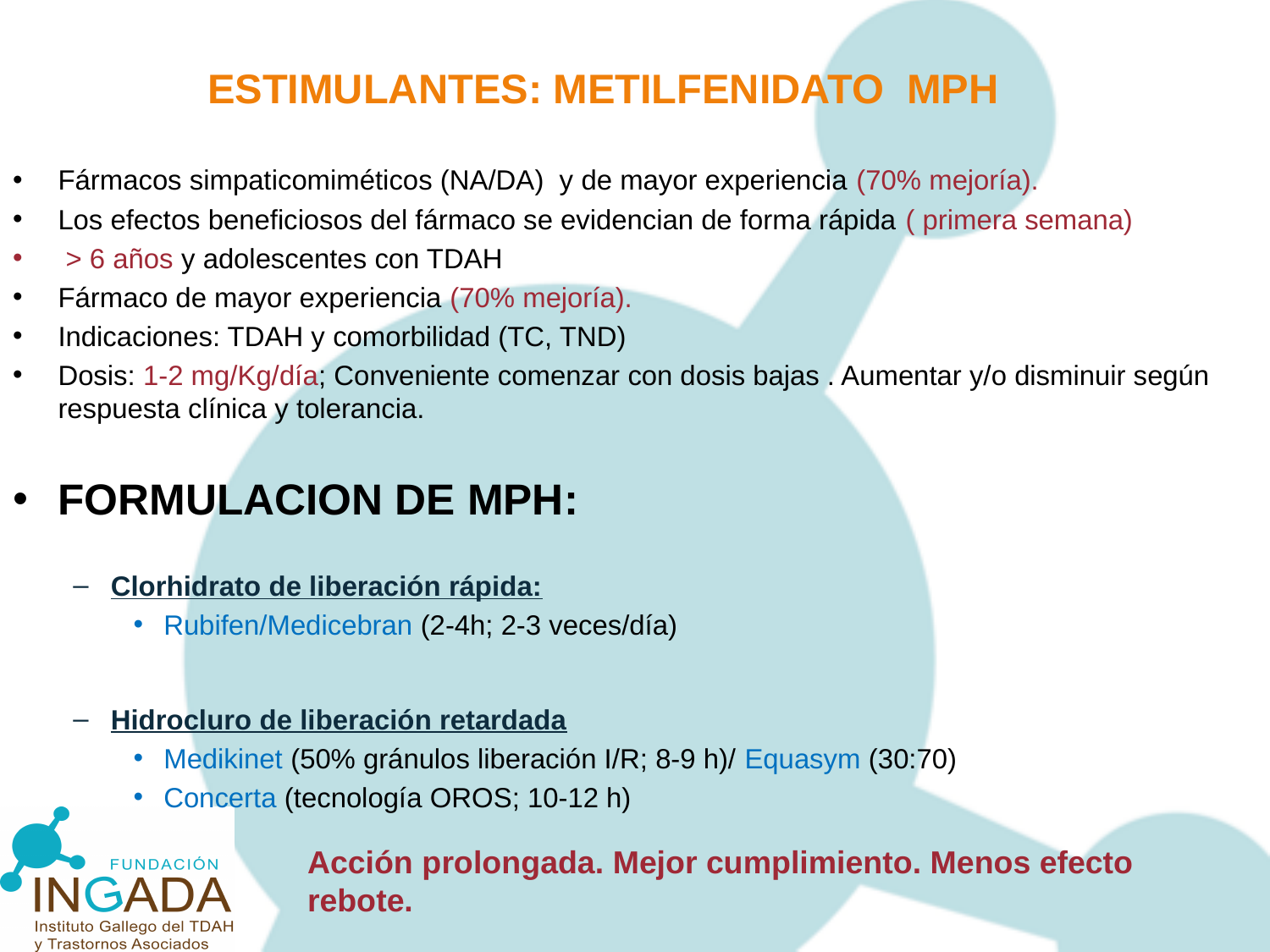

# ESTIMULANTES: METILFENIDATO  MPH
Fármacos simpaticomiméticos (NA/DA)  y de mayor experiencia (70% mejoría).
Los efectos beneficiosos del fármaco se evidencian de forma rápida ( primera semana)
 > 6 años y adolescentes con TDAH
Fármaco de mayor experiencia (70% mejoría).
Indicaciones: TDAH y comorbilidad (TC, TND)
Dosis: 1-2 mg/Kg/día; Conveniente comenzar con dosis bajas . Aumentar y/o disminuir según respuesta clínica y tolerancia.

FORMULACION DE MPH:

Clorhidrato de liberación rápida:
Rubifen/Medicebran (2-4h; 2-3 veces/día)

Hidrocluro de liberación retardada
Medikinet (50% gránulos liberación I/R; 8-9 h)/ Equasym (30:70)
Concerta (tecnología OROS; 10-12 h)

Acción prolongada. Mejor cumplimiento. Menos efecto rebote.